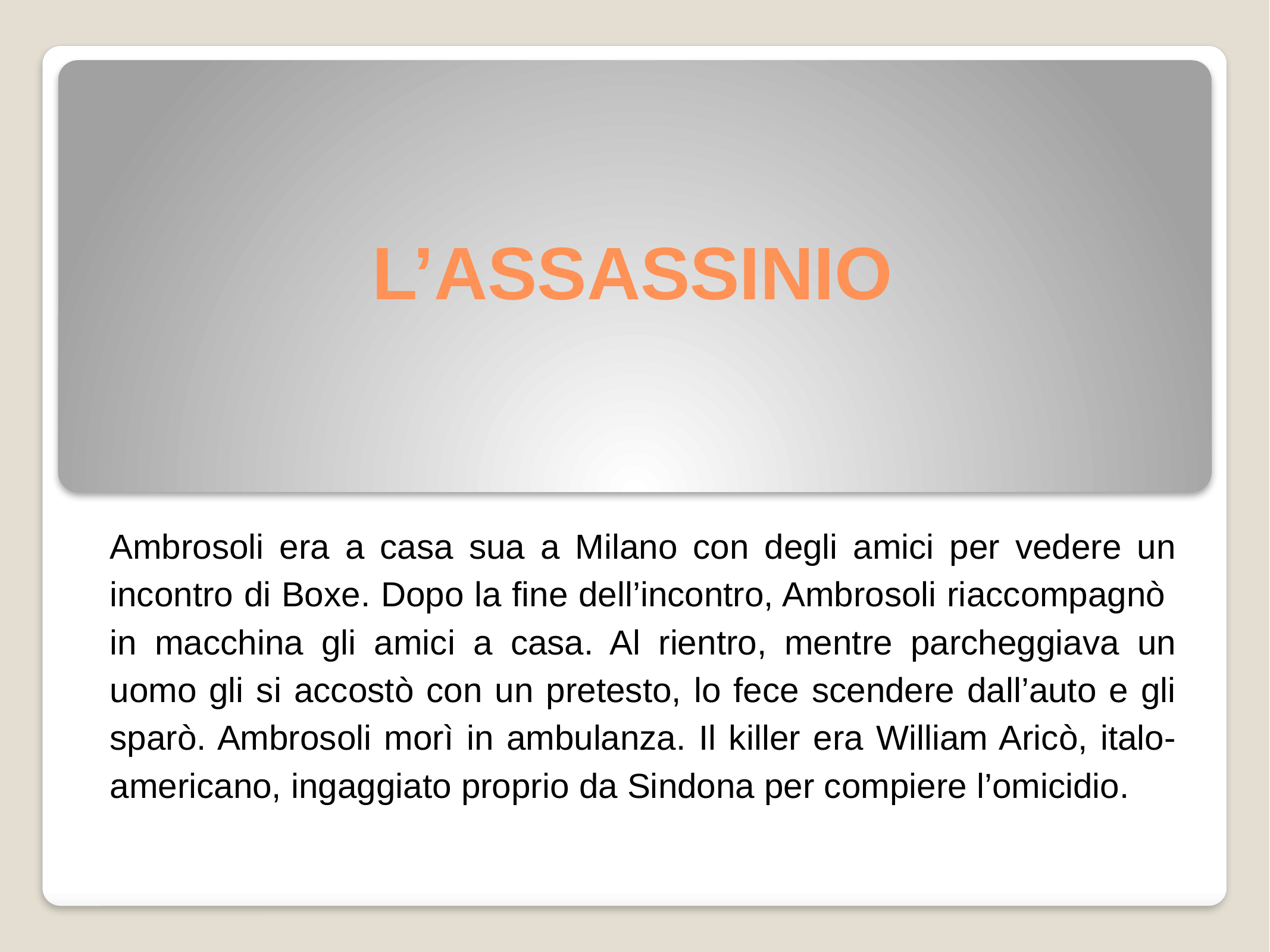

# L’ASSASSINIO
Ambrosoli era a casa sua a Milano con degli amici per vedere un incontro di Boxe. Dopo la fine dell’incontro, Ambrosoli riaccompagnò  in macchina gli amici a casa. Al rientro, mentre parcheggiava un uomo gli si accostò con un pretesto, lo fece scendere dall’auto e gli sparò. Ambrosoli morì in ambulanza. Il killer era William Aricò, italo-americano, ingaggiato proprio da Sindona per compiere l’omicidio.